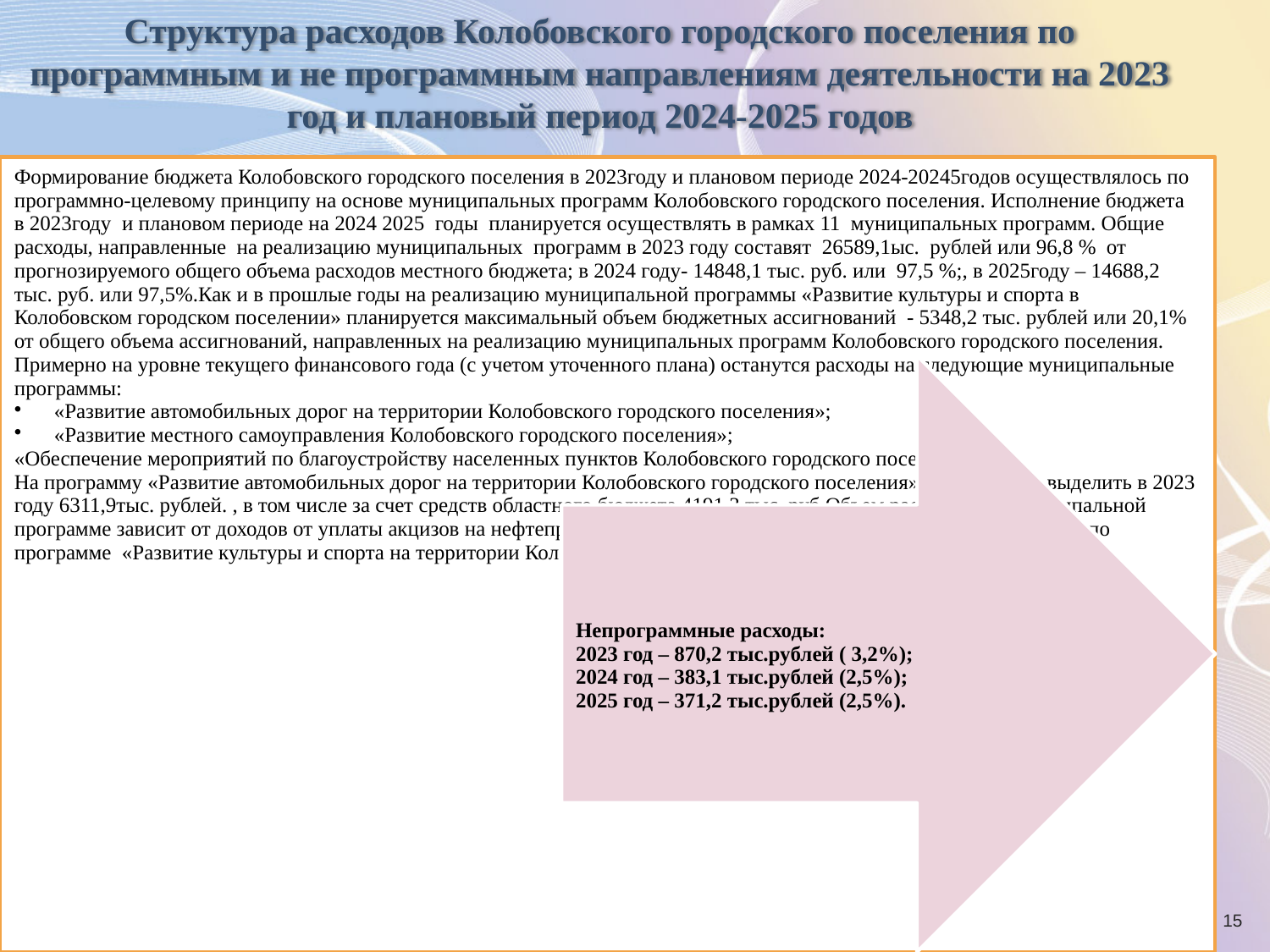

# Структура расходов Колобовского городского поселения по программным и не программным направлениям деятельности на 2023 год и плановый период 2024-2025 годов
2025 год – 14688,2  тыс.рублей (97,5 %)
Непрограммные расходы:
2023 год – 870,2 тыс.рублей ( 3,2%);
2024 год – 383,1 тыс.рублей (2,5%);
2025 год – 371,2 тыс.рублей (2,5%).
«Развитие автомобильных дорог на территории Колобовского городского поселения»;
«Развитие местного самоуправления Колобовского городского поселения»;
«Обеспечение мероприятий по благоустройству населенных пунктов Колобовского городского поселения».
.
15